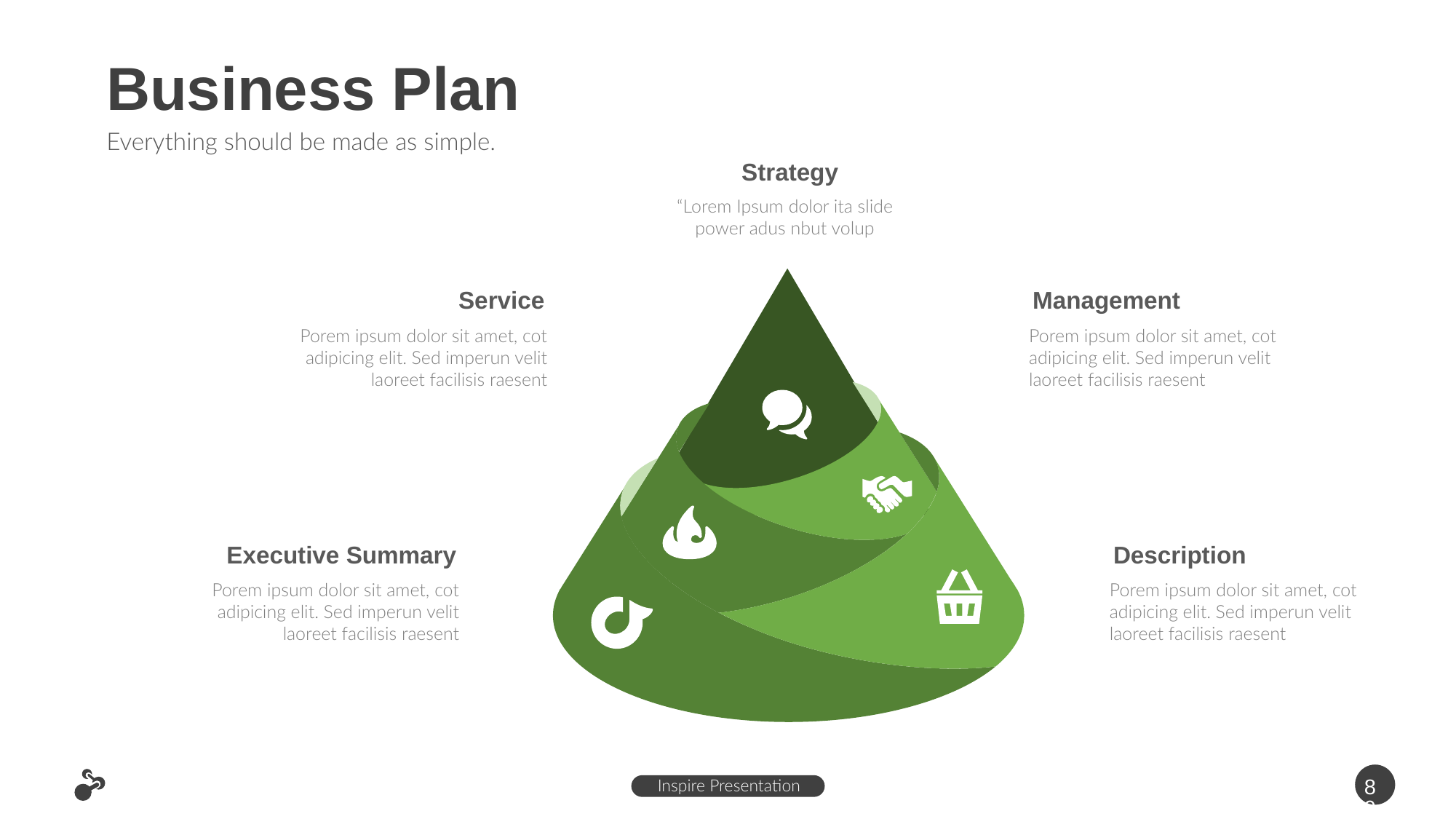

Business Plan
Everything should be made as simple.
Strategy
“Lorem Ipsum dolor ita slide power adus nbut volup

Management
Porem ipsum dolor sit amet, cot adipicing elit. Sed imperun velit laoreet facilisis raesent
Service
Porem ipsum dolor sit amet, cot adipicing elit. Sed imperun velit laoreet facilisis raesent
Executive Summary
Porem ipsum dolor sit amet, cot adipicing elit. Sed imperun velit laoreet facilisis raesent
Description
Porem ipsum dolor sit amet, cot adipicing elit. Sed imperun velit laoreet facilisis raesent

89

Inspire Presentation